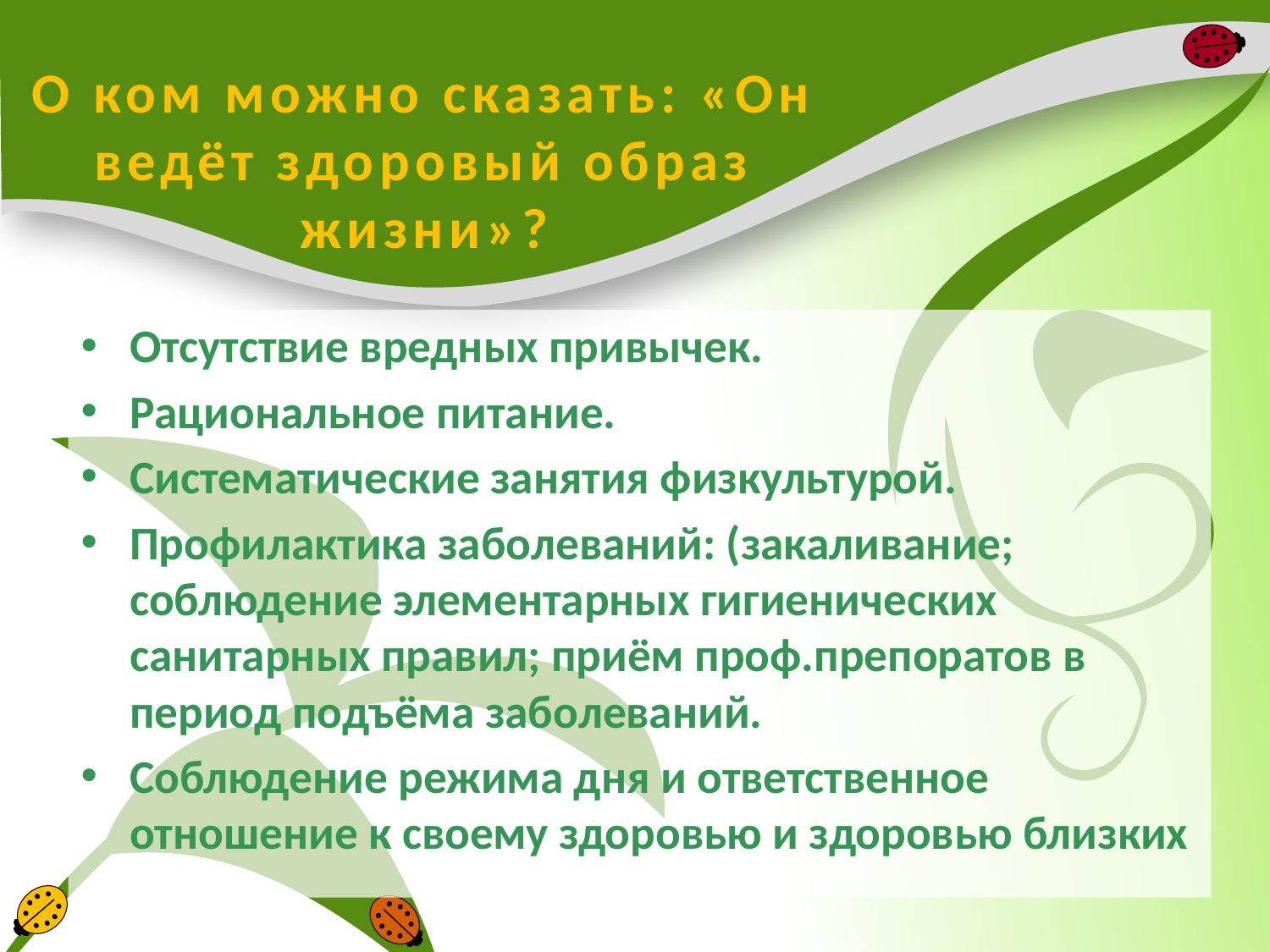

# О ком можно сказать: «Он ведёт здоровый образ жизни»?
Отсутствие вредных привычек.
Рациональное питание.
Систематические занятия физкультурой.
Профилактика заболеваний: (закаливание; соблюдение элементарных гигиенических санитарных правил; приём проф.препоратов в период подъёма заболеваний.
Соблюдение режима дня и ответственное отношение к своему здоровью и здоровью близких